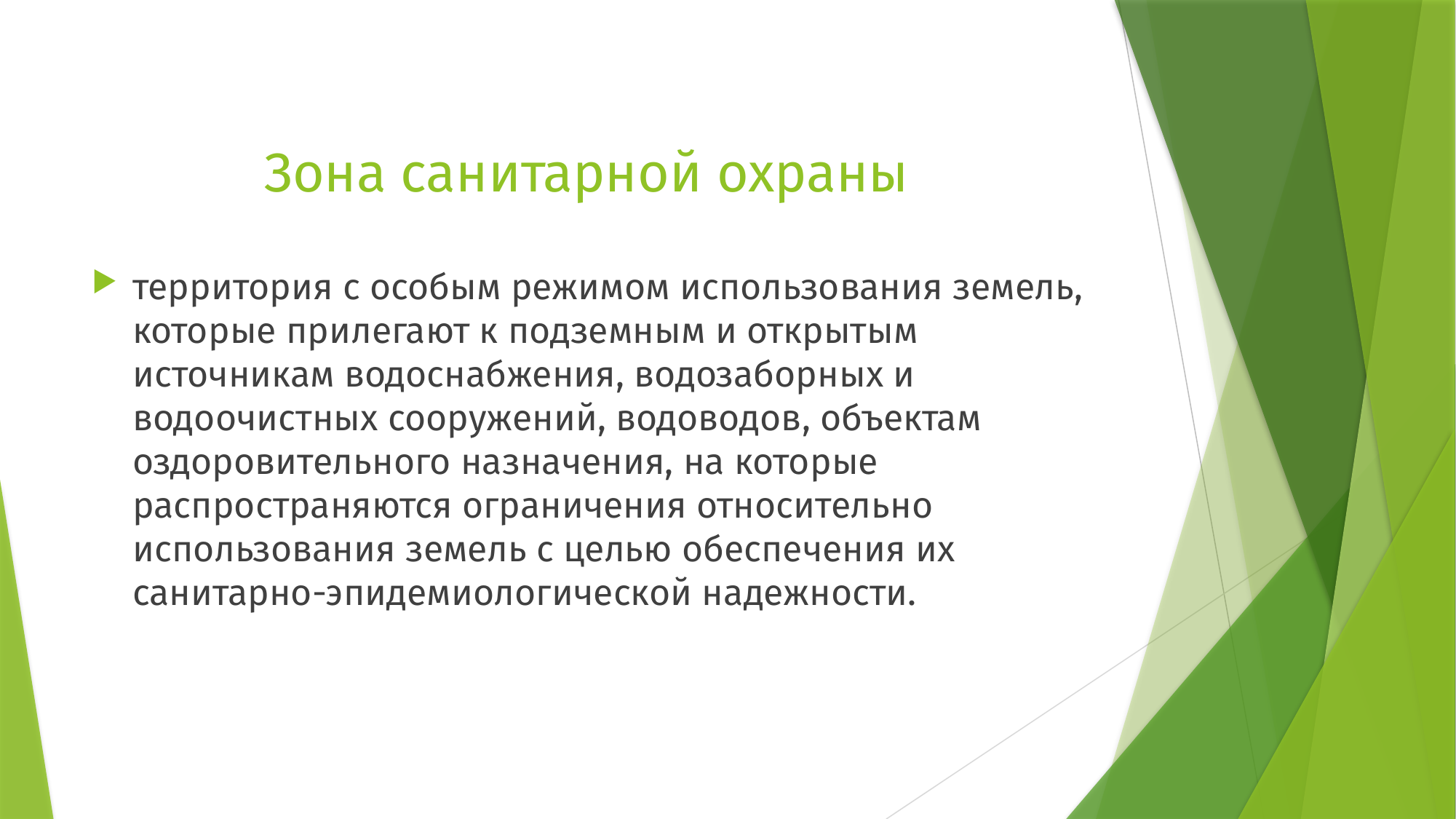

# Зона санитарной охраны
территория с особым режимом использования земель, которые прилегают к подземным и открытым источникам водоснабжения, водозаборных и водоочистных сооружений, водоводов, объектам оздоровительного назначения, на которые распространяются ограничения относительно использования земель с целью обеспечения их санитарно-эпидемиологической надежности.